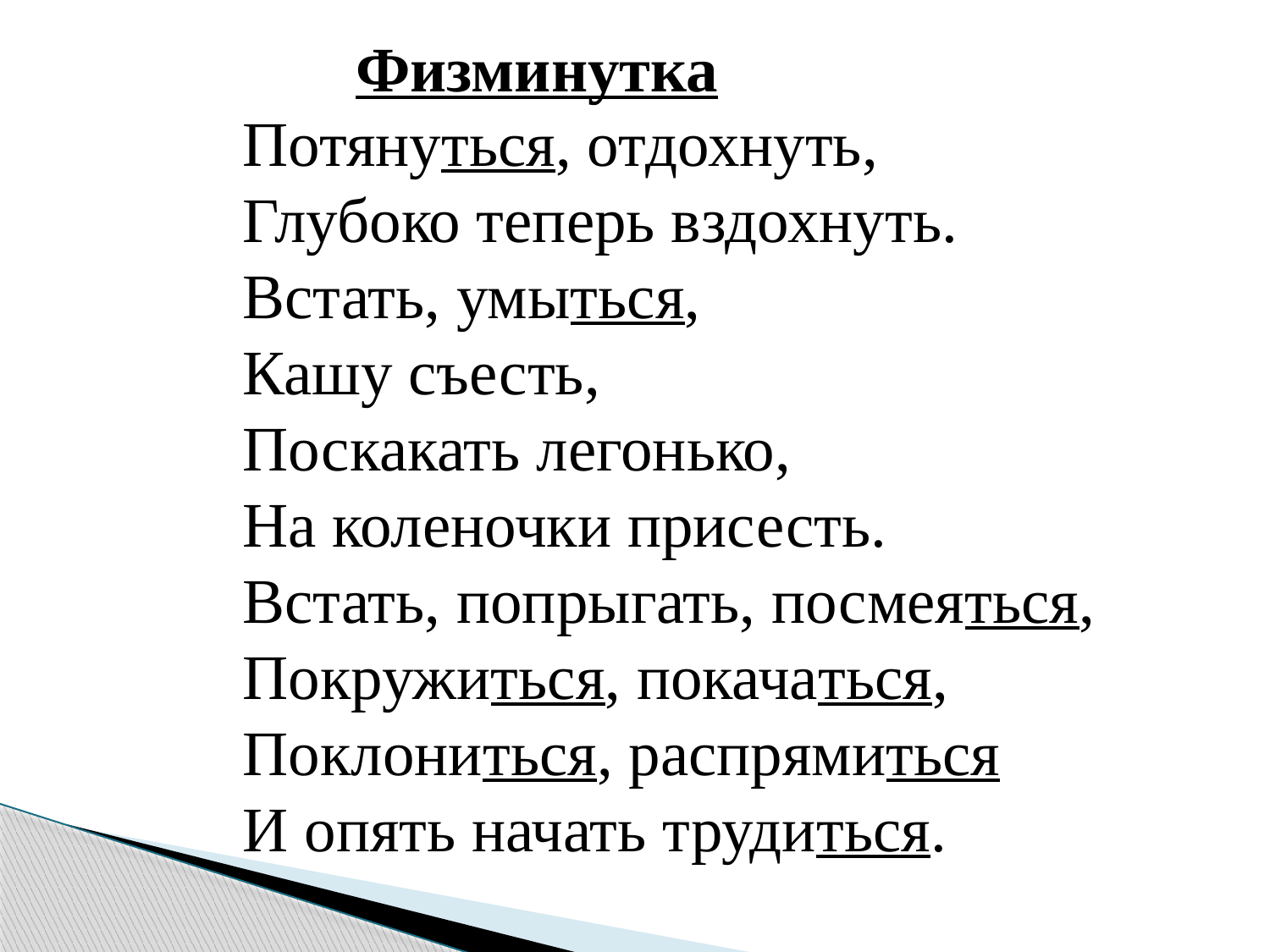

# Физминутка
Потянуться, отдохнуть,
Глубоко теперь вздохнуть.
Встать, умыться,
Кашу съесть,
Поскакать легонько,
На коленочки присесть.
Встать, попрыгать, посмеяться,
Покружиться, покачаться,
Поклониться, распрямиться
И опять начать трудиться.